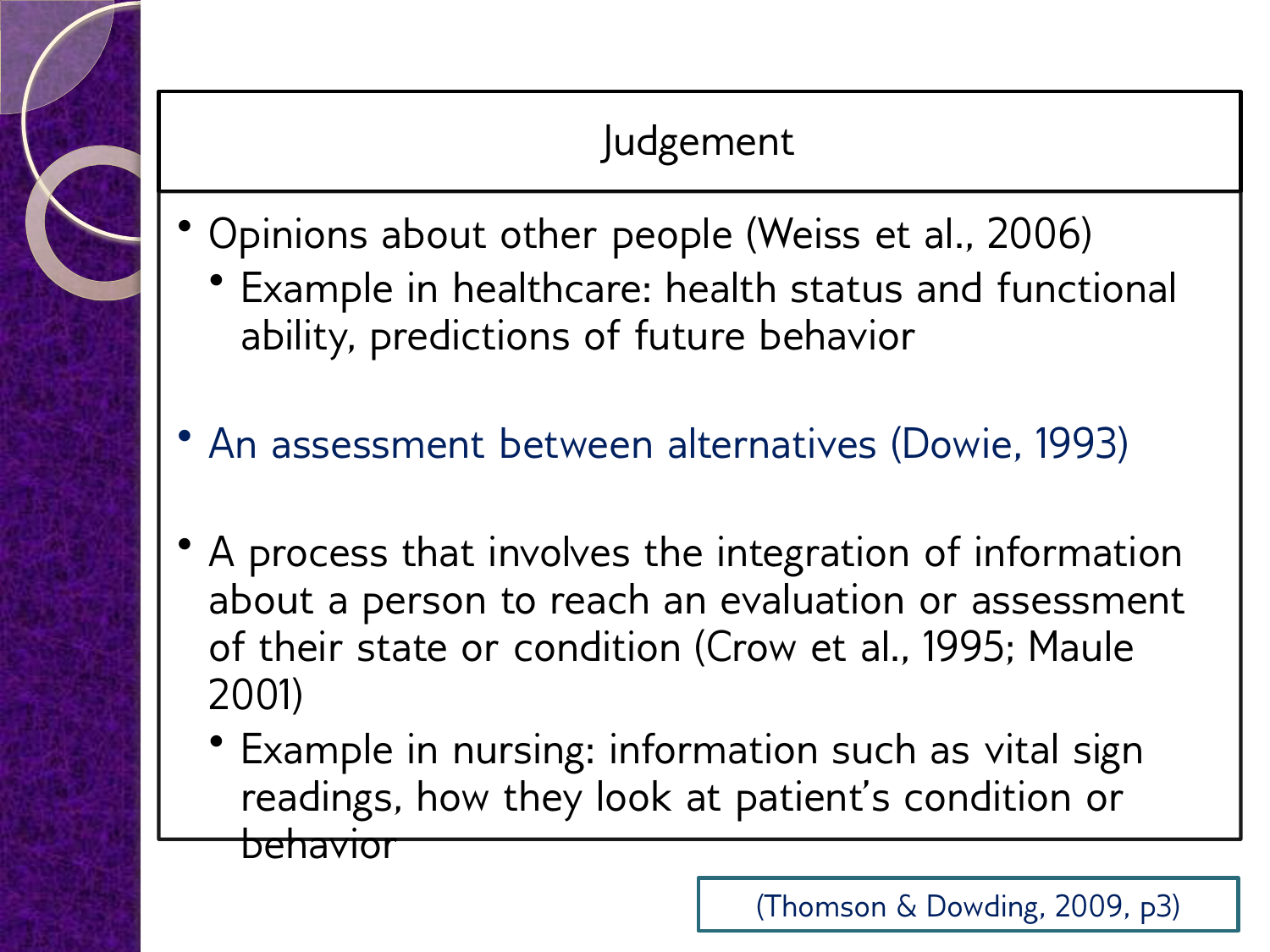

Judgement
Opinions about other people (Weiss et al., 2006)
Example in healthcare: health status and functional ability, predictions of future behavior

An assessment between alternatives (Dowie, 1993)

A process that involves the integration of information about a person to reach an evaluation or assessment of their state or condition (Crow et al., 1995; Maule 2001)
Example in nursing: information such as vital sign readings, how they look at patient’s condition or behavior
(Thomson & Dowding, 2009, p3)